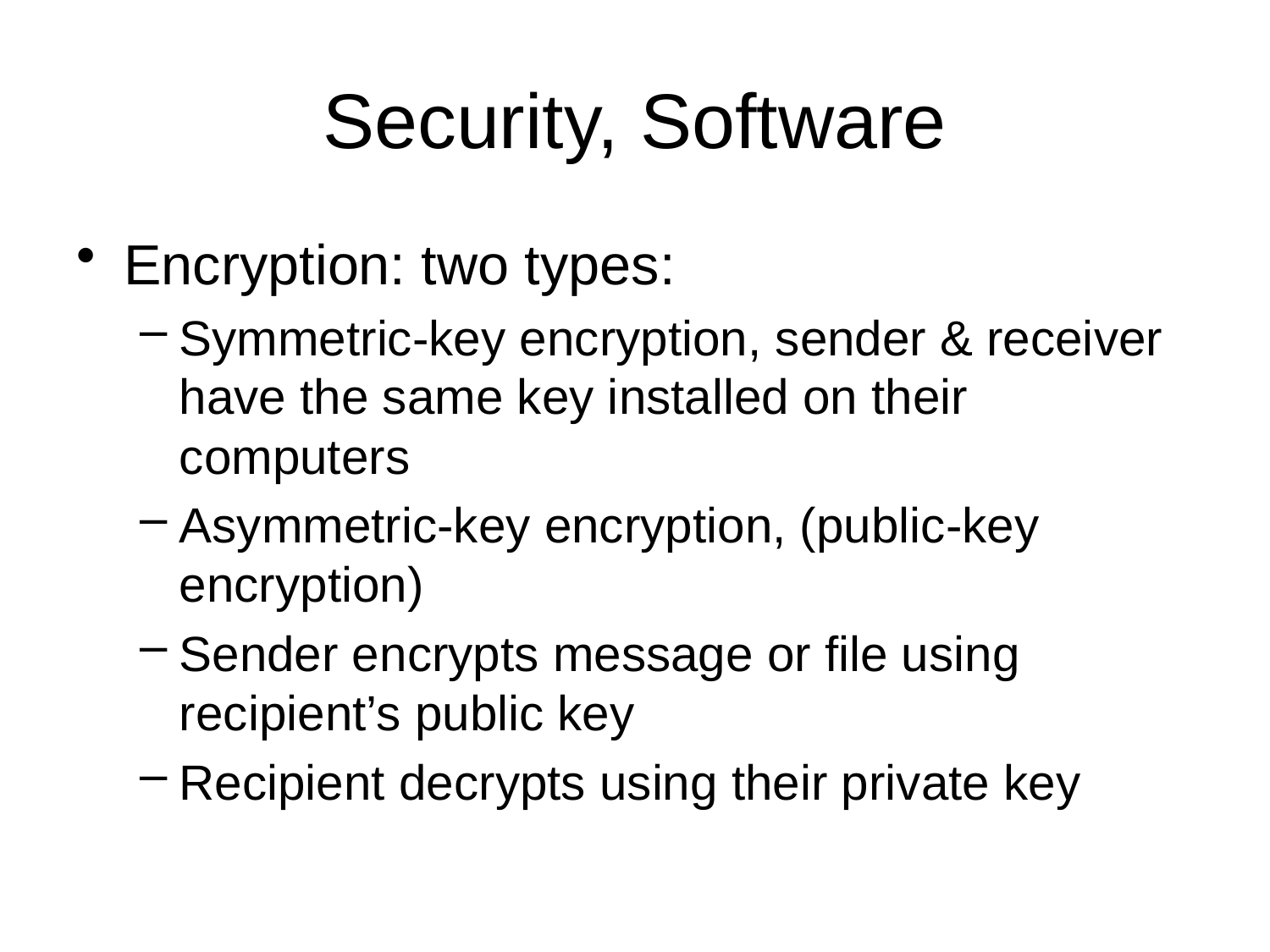

# Security, Software
Encryption: two types:
Symmetric-key encryption, sender & receiver have the same key installed on their computers
Asymmetric-key encryption, (public-key encryption)
Sender encrypts message or file using recipient’s public key
Recipient decrypts using their private key